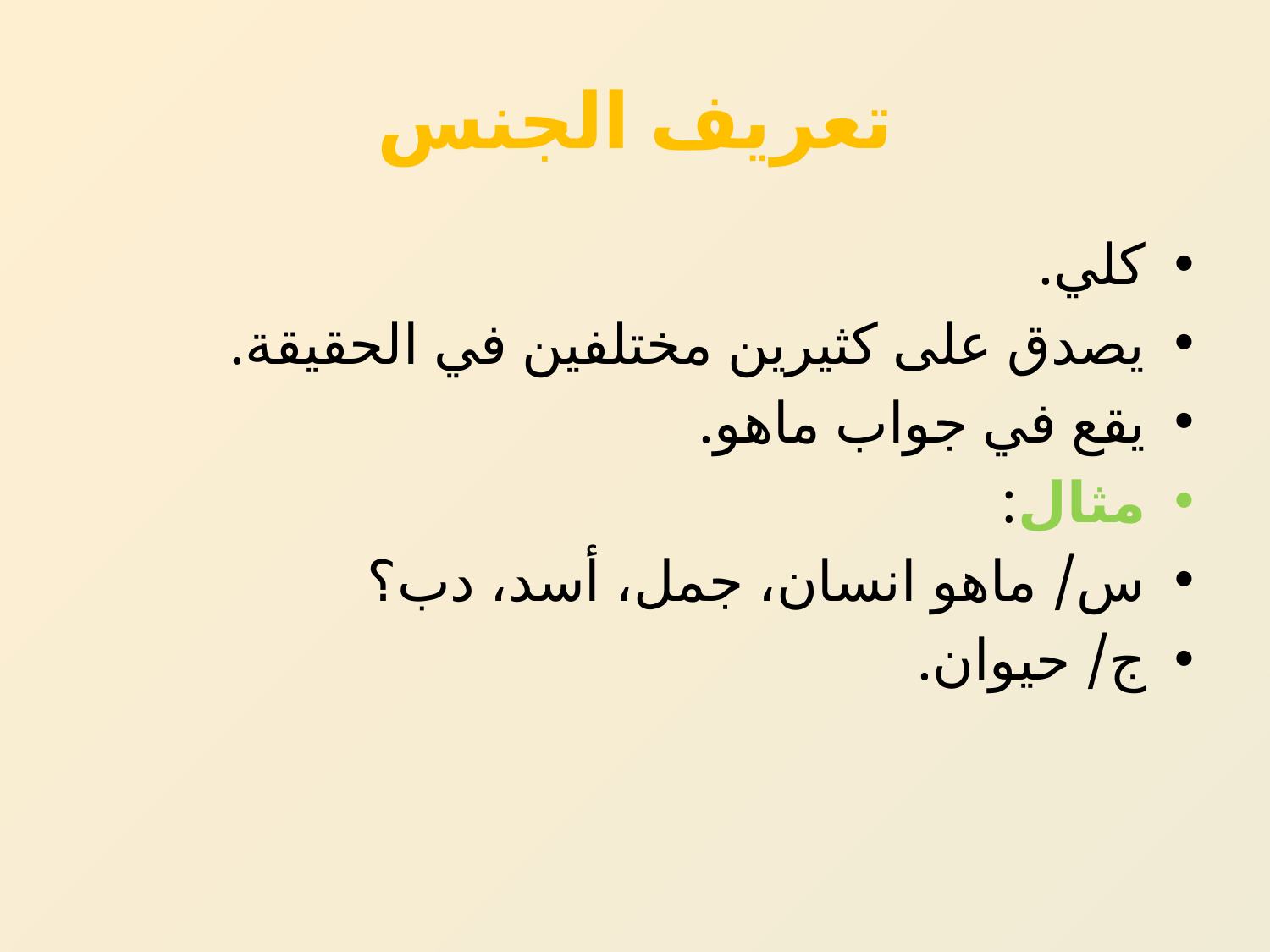

# تعريف الجنس
كلي.
يصدق على كثيرين مختلفين في الحقيقة.
يقع في جواب ماهو.
مثال:
س/ ماهو انسان، جمل، أسد، دب؟
ج/ حيوان.